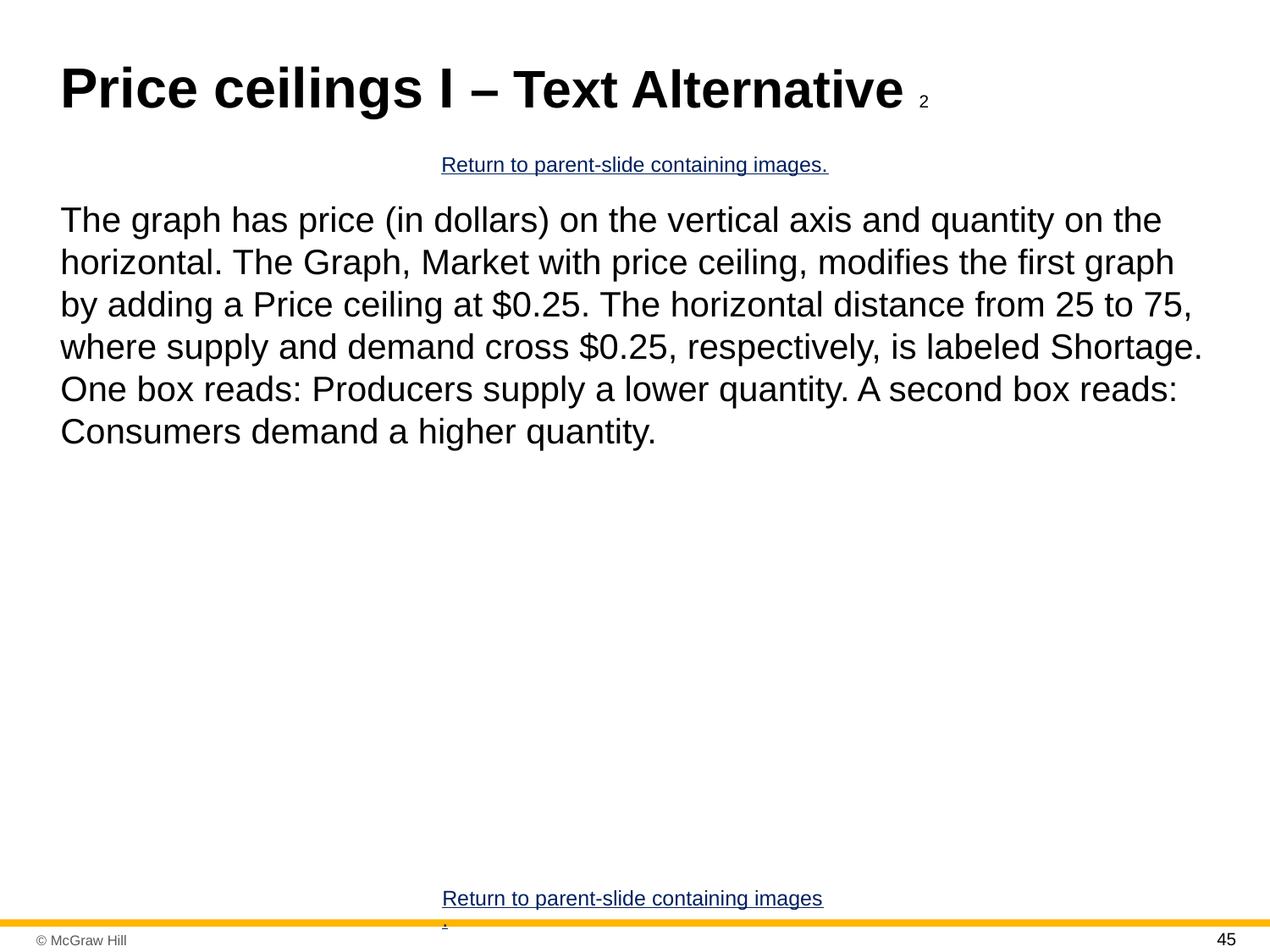

# Price ceilings I – Text Alternative 2
Return to parent-slide containing images.
The graph has price (in dollars) on the vertical axis and quantity on the horizontal. The Graph, Market with price ceiling, modifies the first graph by adding a Price ceiling at $0.25. The horizontal distance from 25 to 75, where supply and demand cross $0.25, respectively, is labeled Shortage. One box reads: Producers supply a lower quantity. A second box reads: Consumers demand a higher quantity.
Return to parent-slide containing images.